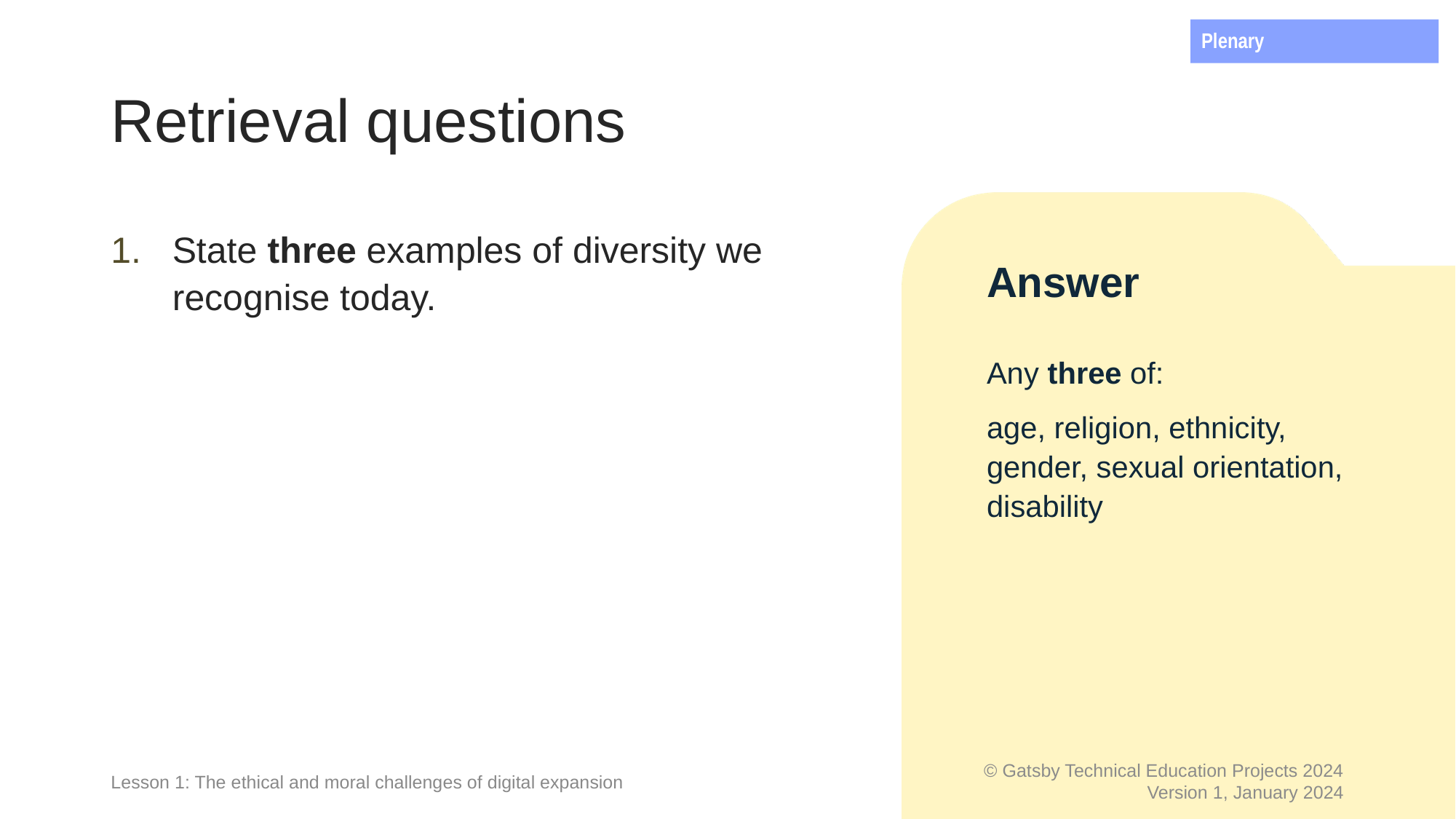

Plenary
# Retrieval questions
State three examples of diversity we recognise today.

Answer
Any three of:
age, religion, ethnicity, gender, sexual orientation, disability
Lesson 1: The ethical and moral challenges of digital expansion